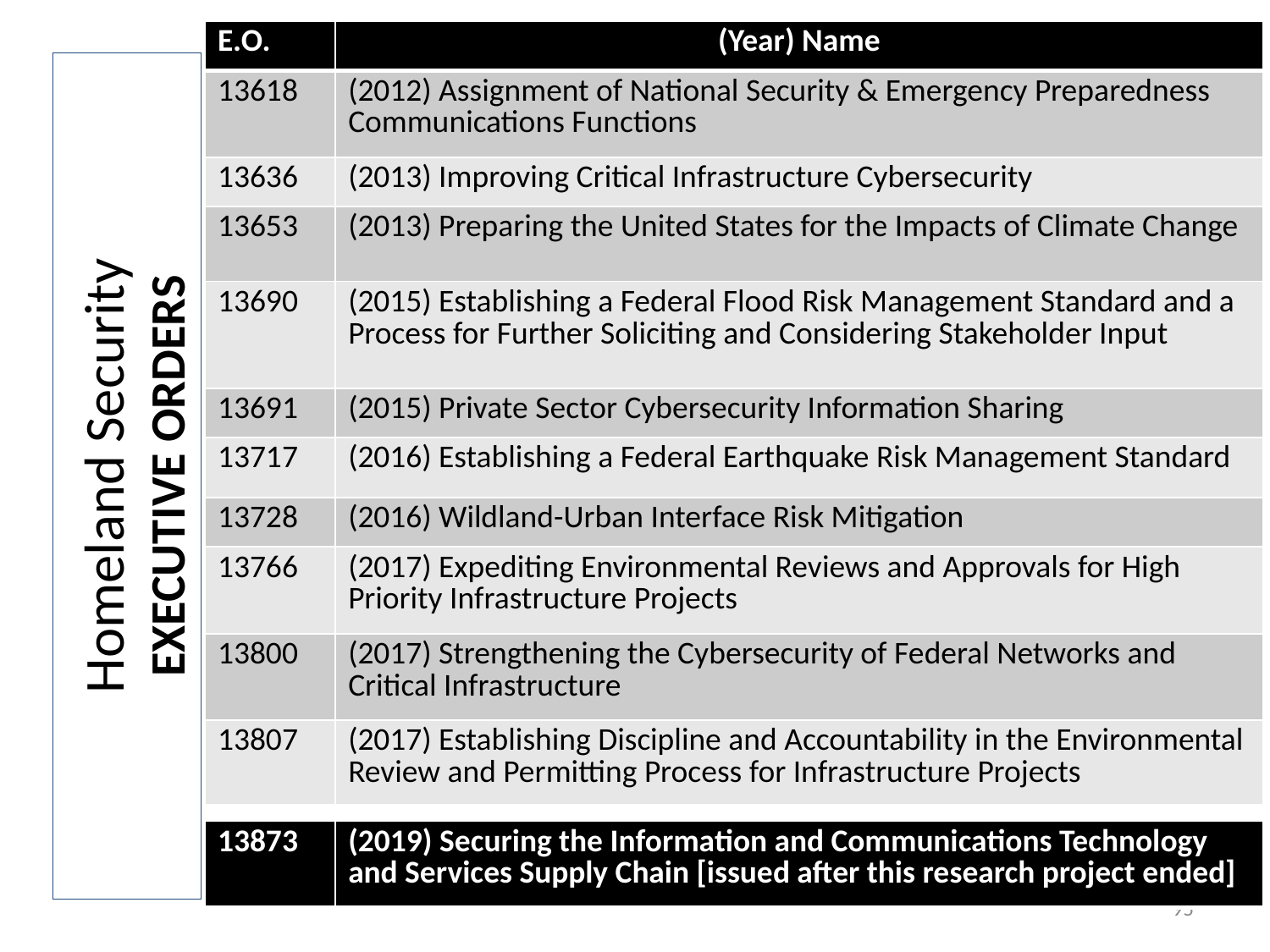

| E.O. | (Year) Name |
| --- | --- |
| 13618 | (2012) Assignment of National Security & Emergency Preparedness Communications Functions |
| 13636 | (2013) Improving Critical Infrastructure Cybersecurity |
| 13653 | (2013) Preparing the United States for the Impacts of Climate Change |
| 13690 | (2015) Establishing a Federal Flood Risk Management Standard and a Process for Further Soliciting and Considering Stakeholder Input |
| 13691 | (2015) Private Sector Cybersecurity Information Sharing |
| 13717 | (2016) Establishing a Federal Earthquake Risk Management Standard |
| 13728 | (2016) Wildland-Urban Interface Risk Mitigation |
| 13766 | (2017) Expediting Environmental Reviews and Approvals for High Priority Infrastructure Projects |
| 13800 | (2017) Strengthening the Cybersecurity of Federal Networks and Critical Infrastructure |
| 13807 | (2017) Establishing Discipline and Accountability in the Environmental Review and Permitting Process for Infrastructure Projects |
Homeland Security
EXECUTIVE ORDERS
| 13873 | (2019) Securing the Information and Communications Technology and Services Supply Chain [issued after this research project ended] |
| --- | --- |
95